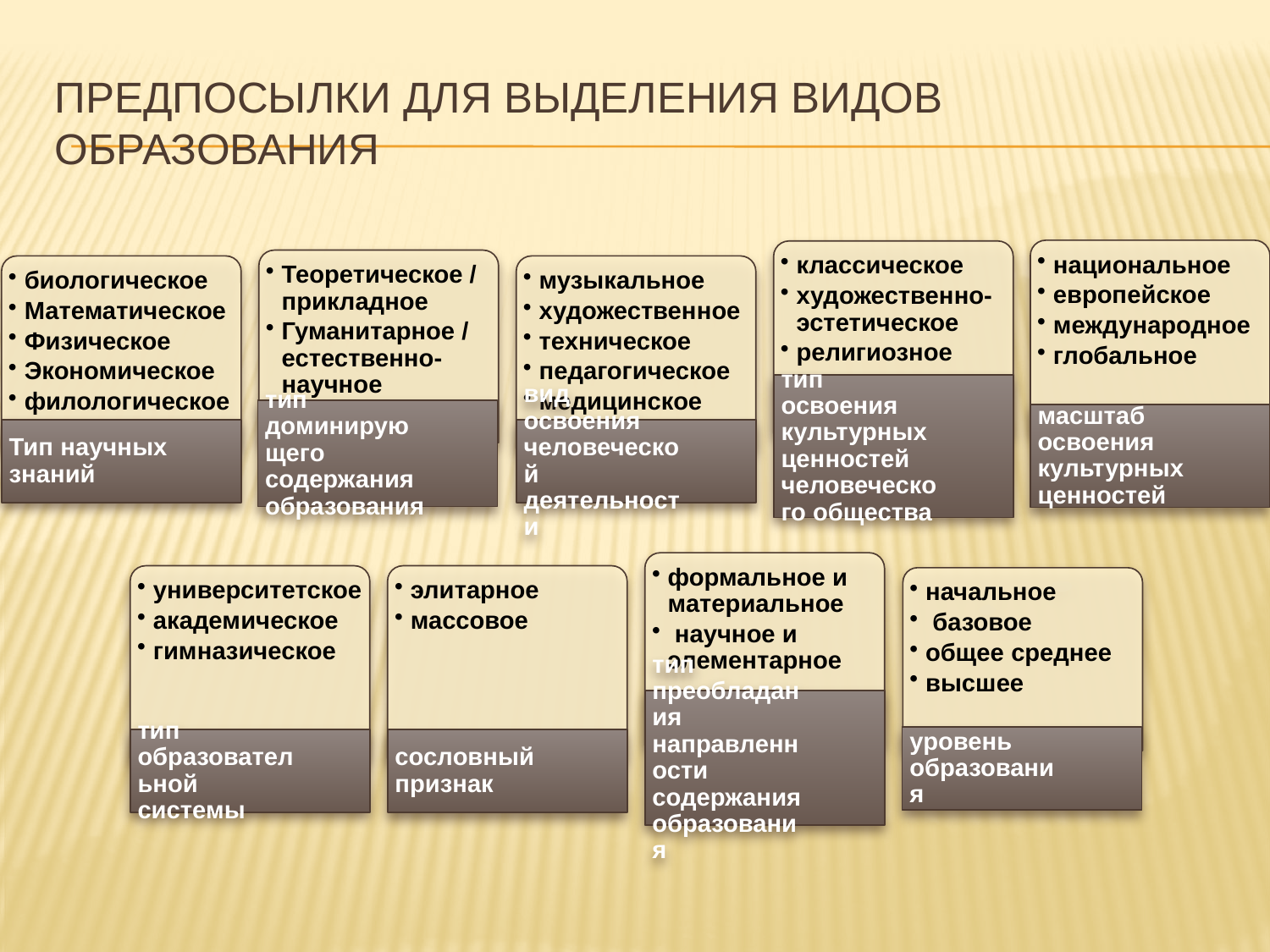

# Предпосылки для выделения видов образования
биологическое
Математическое
Физическое
Экономическое
филологическое
Тип научных знаний
Теоретическое / прикладное
Гуманитарное / естественно-научное
тип доминирующего содержания образования
музыкальное
художественное
техническое
педагогическое
медицинское
вид освоения человеческой деятельности
классическое
художественно-эстетическое
религиозное
тип освоения культурных ценностей человеческого общества
национальное
европейское
международное
глобальное
масштаб освоения культурных ценностей
университетское
академическое
гимназическое
тип образовательной системы
элитарное
массовое
сословный признак
формальное и материальное
 научное и элементарное
тип преобладания направленности содержания образования
начальное
 базовое
общее среднее
высшее
уровень образования